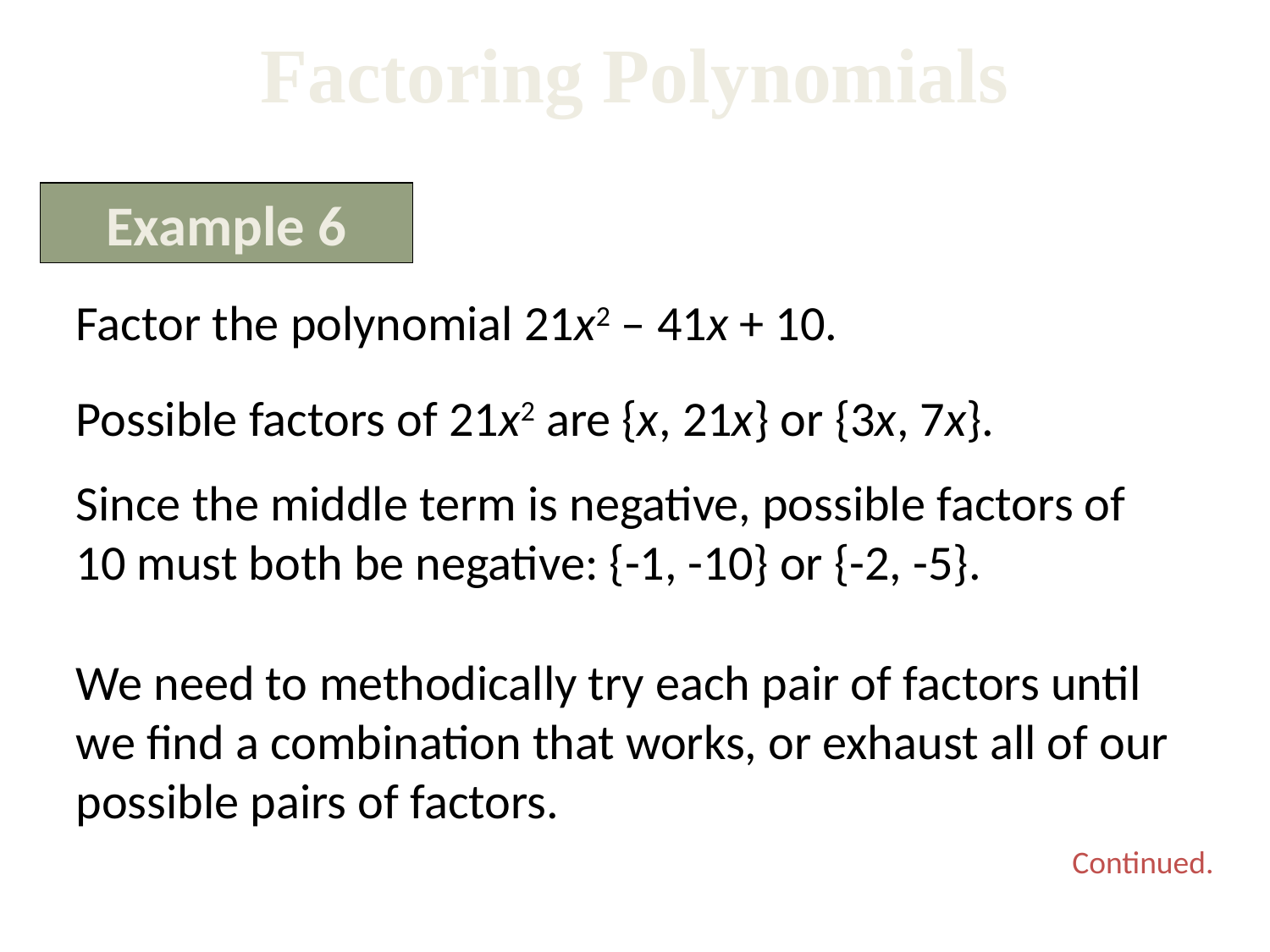

Factoring Polynomials
Example 6
Factor the polynomial 21x2 – 41x + 10.
Possible factors of 21x2 are {x, 21x} or {3x, 7x}.
Since the middle term is negative, possible factors of 10 must both be negative: {-1, -10} or {-2, -5}.
We need to methodically try each pair of factors until we find a combination that works, or exhaust all of our possible pairs of factors.
Continued.